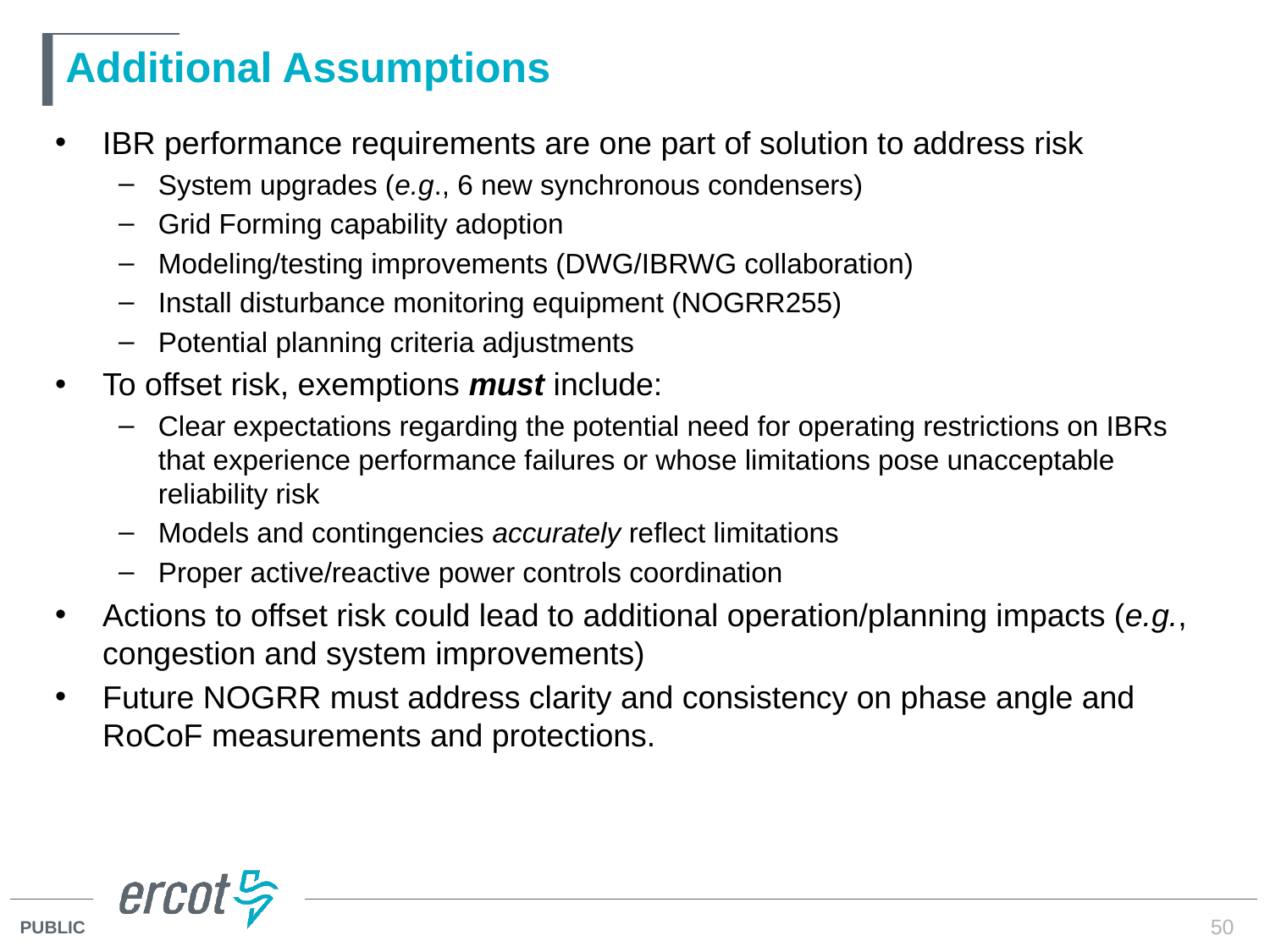

# Additional Assumptions
IBR performance requirements are one part of solution to address risk
System upgrades (e.g., 6 new synchronous condensers)
Grid Forming capability adoption
Modeling/testing improvements (DWG/IBRWG collaboration)
Install disturbance monitoring equipment (NOGRR255)
Potential planning criteria adjustments
To offset risk, exemptions must include:
Clear expectations regarding the potential need for operating restrictions on IBRs that experience performance failures or whose limitations pose unacceptable reliability risk
Models and contingencies accurately reflect limitations
Proper active/reactive power controls coordination
Actions to offset risk could lead to additional operation/planning impacts (e.g., congestion and system improvements)
Future NOGRR must address clarity and consistency on phase angle and RoCoF measurements and protections.
50